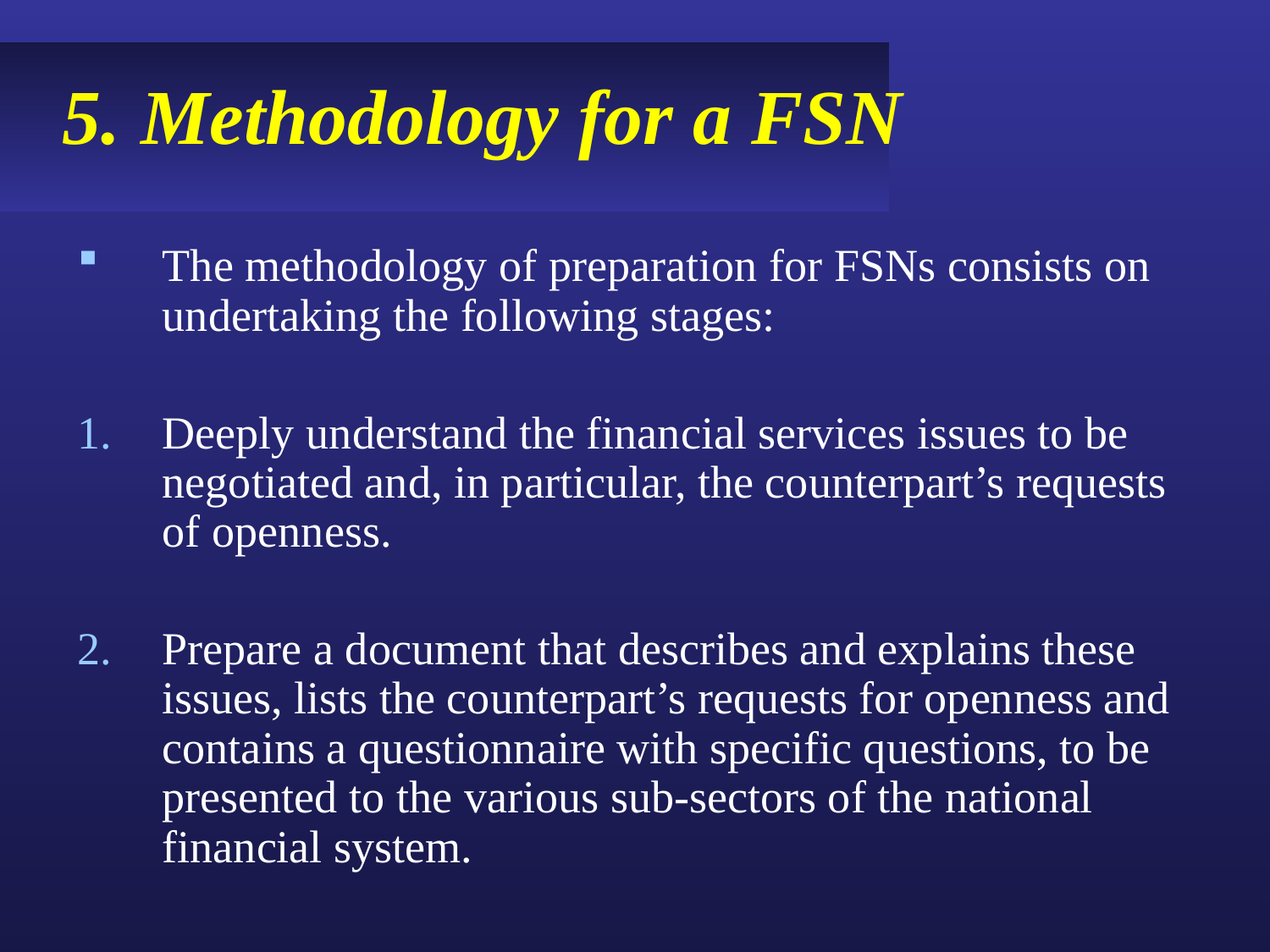

# 5. Methodology for a FSN

The methodology of preparation for FSNs consists on undertaking the following stages:

Deeply understand the financial services issues to be negotiated and, in particular, the counterpart’s requests of openness.

Prepare a document that describes and explains these issues, lists the counterpart’s requests for openness and contains a questionnaire with specific questions, to be presented to the various sub-sectors of the national financial system.